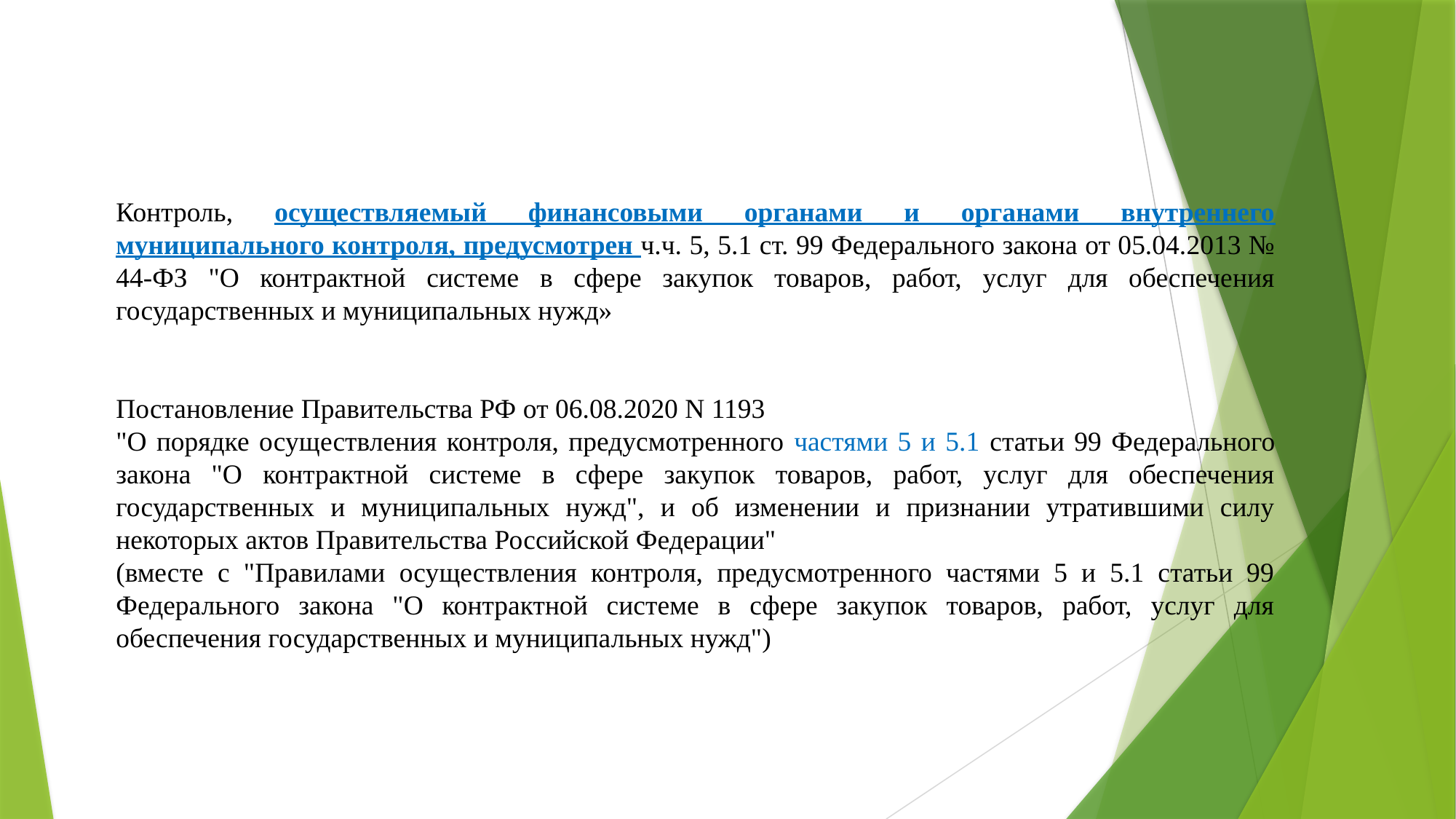

Контроль, осуществляемый финансовыми органами и органами внутреннего муниципального контроля, предусмотрен ч.ч. 5, 5.1 ст. 99 Федерального закона от 05.04.2013 № 44-ФЗ "О контрактной системе в сфере закупок товаров, работ, услуг для обеспечения государственных и муниципальных нужд»

Постановление Правительства РФ от 06.08.2020 N 1193
"О порядке осуществления контроля, предусмотренного частями 5 и 5.1 статьи 99 Федерального закона "О контрактной системе в сфере закупок товаров, работ, услуг для обеспечения государственных и муниципальных нужд", и об изменении и признании утратившими силу некоторых актов Правительства Российской Федерации"
(вместе с "Правилами осуществления контроля, предусмотренного частями 5 и 5.1 статьи 99 Федерального закона "О контрактной системе в сфере закупок товаров, работ, услуг для обеспечения государственных и муниципальных нужд")